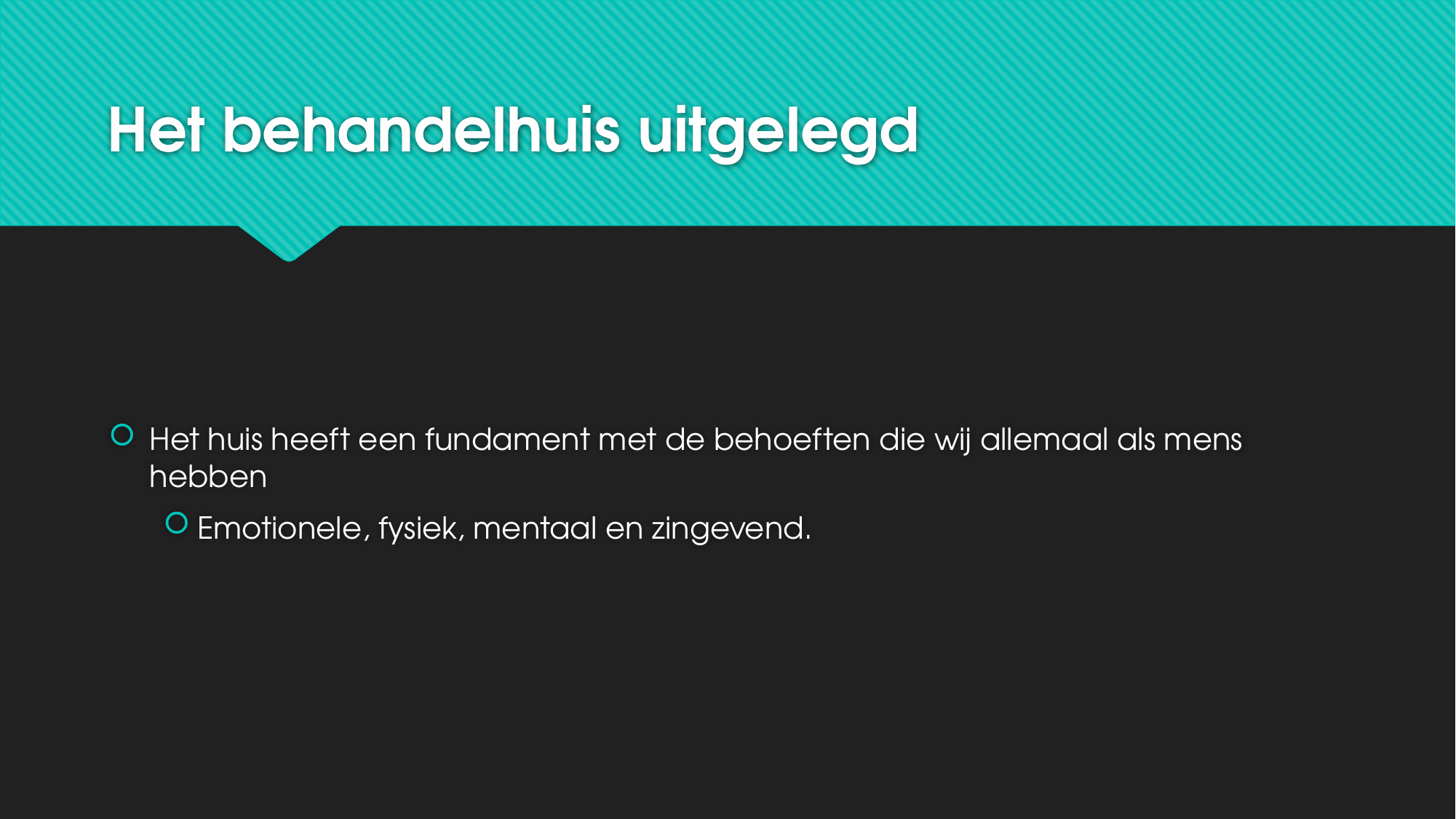

# Het behandelhuis uitgelegd
Het huis heeft een fundament met de behoeften die wij allemaal als mens hebben
Emotionele, fysiek, mentaal en zingevend.